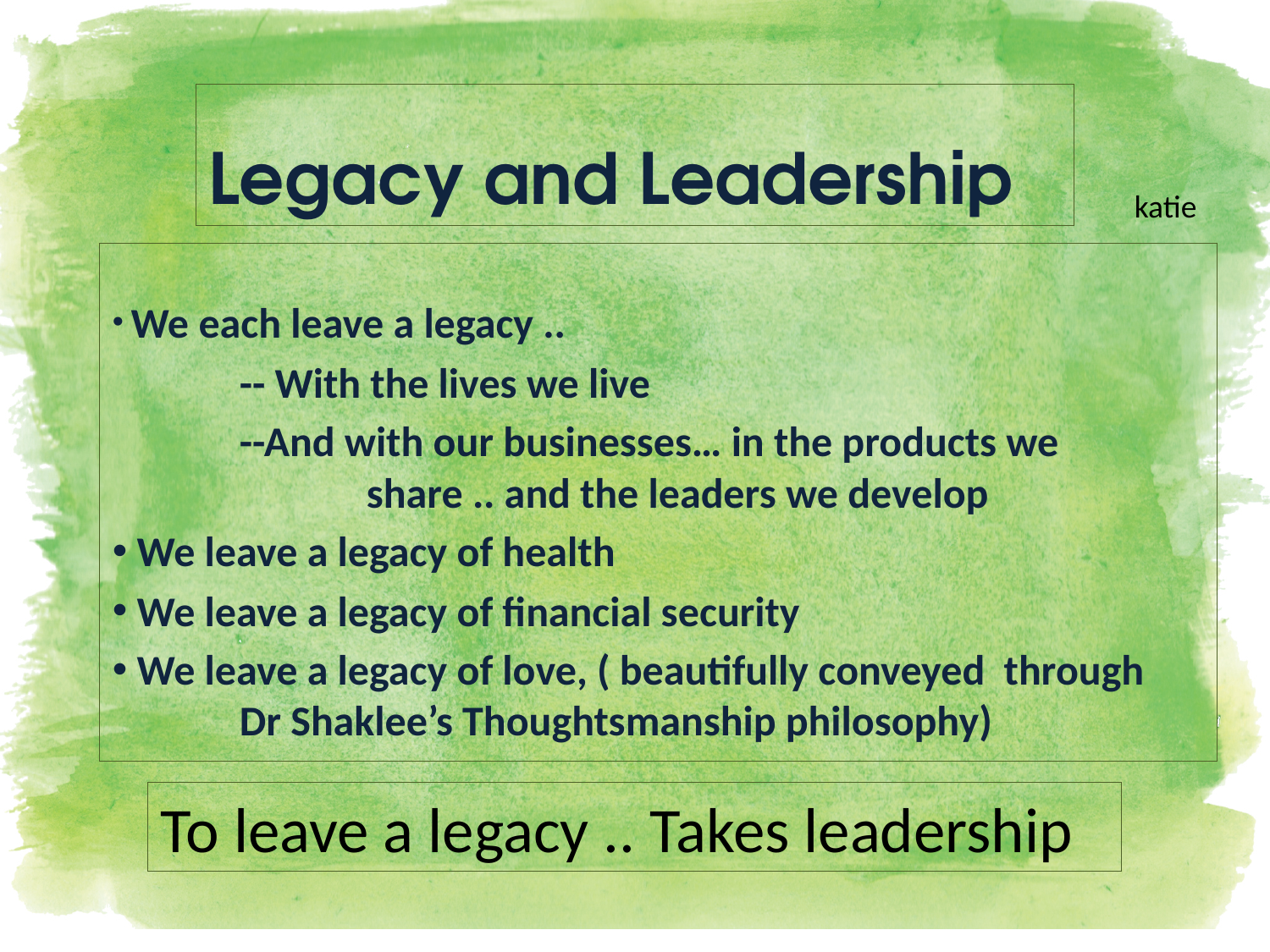

# Legacy and Leadership
katie

 We each leave a legacy ..
	-- With the lives we live
	--And with our businesses… in the products we 			share .. and the leaders we develop
 We leave a legacy of health
 We leave a legacy of financial security
 We leave a legacy of love, ( beautifully conveyed  through 	Dr Shaklee’s Thoughtsmanship philosophy)

To leave a legacy .. Takes leadership